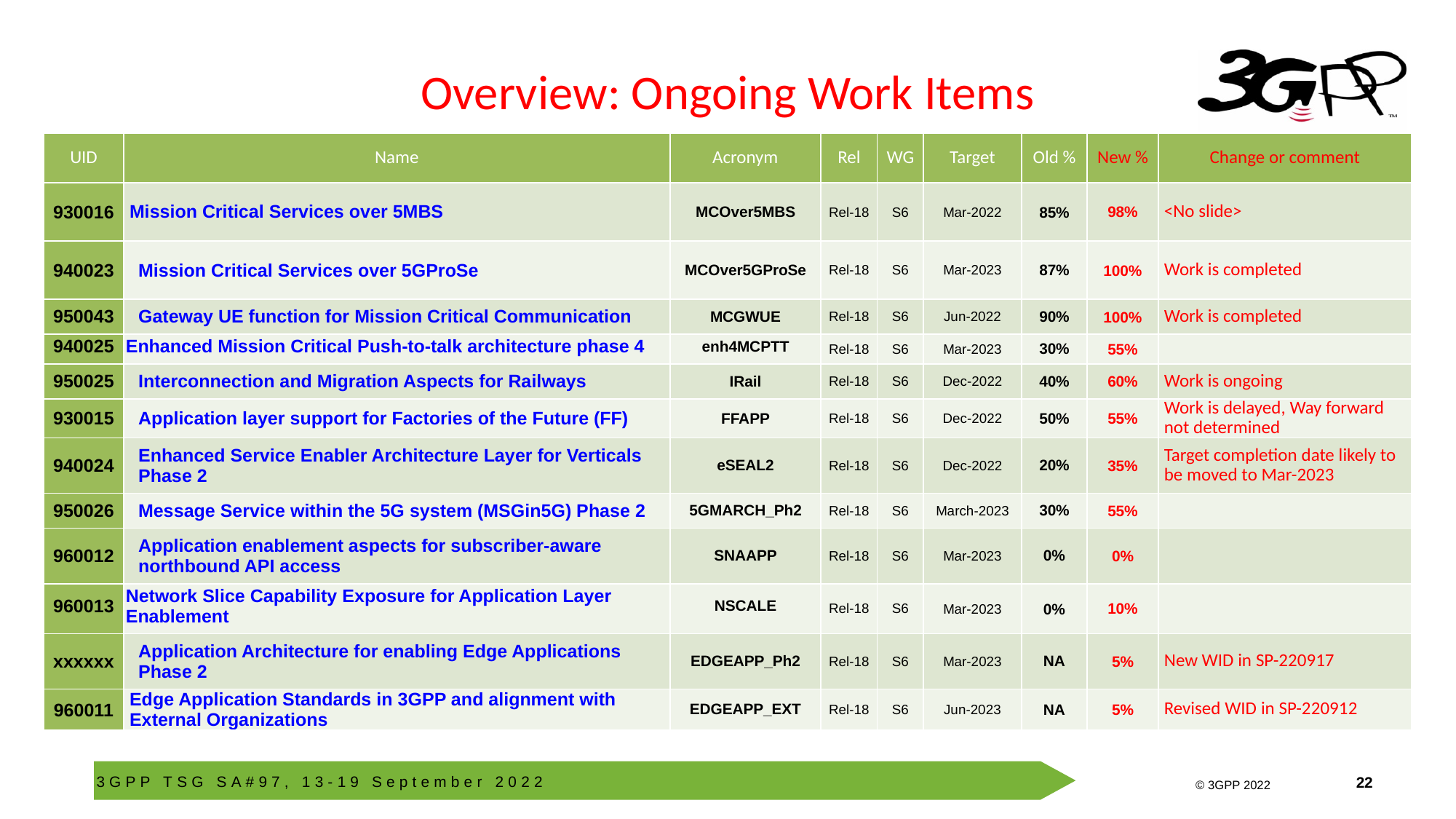

# Overview: Ongoing Work Items
| UID | Name | Acronym | Rel | WG | Target | Old % | New % | Change or comment |
| --- | --- | --- | --- | --- | --- | --- | --- | --- |
| 930016 | Mission Critical Services over 5MBS | MCOver5MBS | Rel-18 | S6 | Mar-2022 | 85% | 98% | <No slide> |
| 940023 | Mission Critical Services over 5GProSe | MCOver5GProSe | Rel-18 | S6 | Mar-2023 | 87% | 100% | Work is completed |
| 950043 | Gateway UE function for Mission Critical Communication | MCGWUE | Rel-18 | S6 | Jun-2022 | 90% | 100% | Work is completed |
| 940025 | Enhanced Mission Critical Push-to-talk architecture phase 4 | enh4MCPTT | Rel-18 | S6 | Mar-2023 | 30% | 55% |  |
| 950025 | Interconnection and Migration Aspects for Railways | IRail | Rel-18 | S6 | Dec-2022 | 40% | 60% | Work is ongoing |
| 930015 | Application layer support for Factories of the Future (FF) | FFAPP | Rel-18 | S6 | Dec-2022 | 50% | 55% | Work is delayed, Way forward not determined |
| 940024 | Enhanced Service Enabler Architecture Layer for Verticals Phase 2 | eSEAL2 | Rel-18 | S6 | Dec-2022 | 20% | 35% | Target completion date likely to be moved to Mar-2023 |
| 950026 | Message Service within the 5G system (MSGin5G) Phase 2 | 5GMARCH\_Ph2 | Rel-18 | S6 | March-2023 | 30% | 55% |  |
| 960012 | Application enablement aspects for subscriber-aware northbound API access | SNAAPP | Rel-18 | S6 | Mar-2023 | 0% | 0% |  |
| 960013 | Network Slice Capability Exposure for Application Layer Enablement | NSCALE | Rel-18 | S6 | Mar-2023 | 0% | 10% |  |
| xxxxxx | Application Architecture for enabling Edge Applications Phase 2 | EDGEAPP\_Ph2 | Rel-18 | S6 | Mar-2023 | NA | 5% | New WID in SP-220917 |
| 960011 | Edge Application Standards in 3GPP and alignment with External Organizations | EDGEAPP\_EXT | Rel-18 | S6 | Jun-2023 | NA | 5% | Revised WID in SP-220912 |